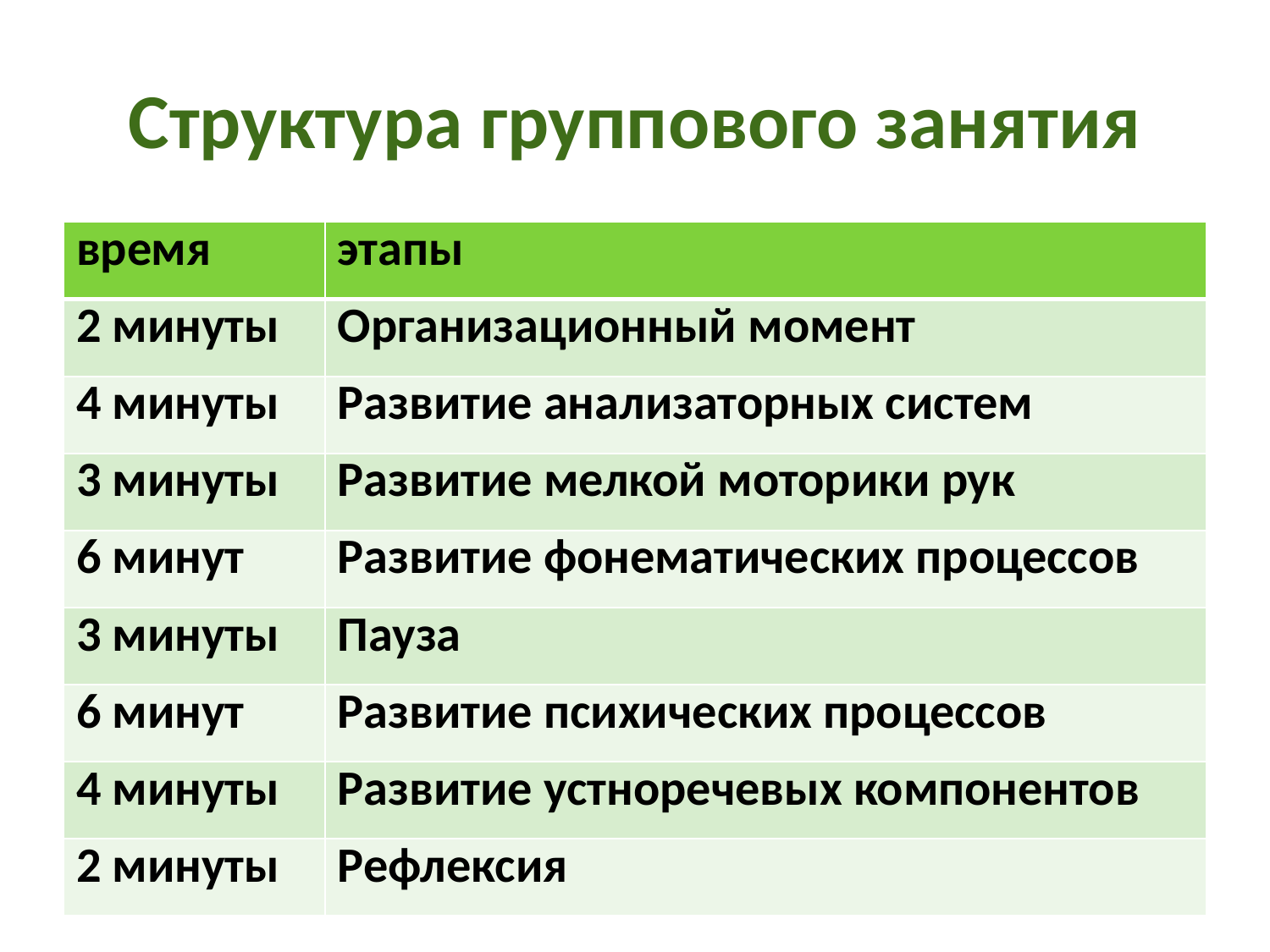

# Структура группового занятия
| время | этапы |
| --- | --- |
| 2 минуты | Организационный момент |
| 4 минуты | Развитие анализаторных систем |
| 3 минуты | Развитие мелкой моторики рук |
| 6 минут | Развитие фонематических процессов |
| 3 минуты | Пауза |
| 6 минут | Развитие психических процессов |
| 4 минуты | Развитие устноречевых компонентов |
| 2 минуты | Рефлексия |